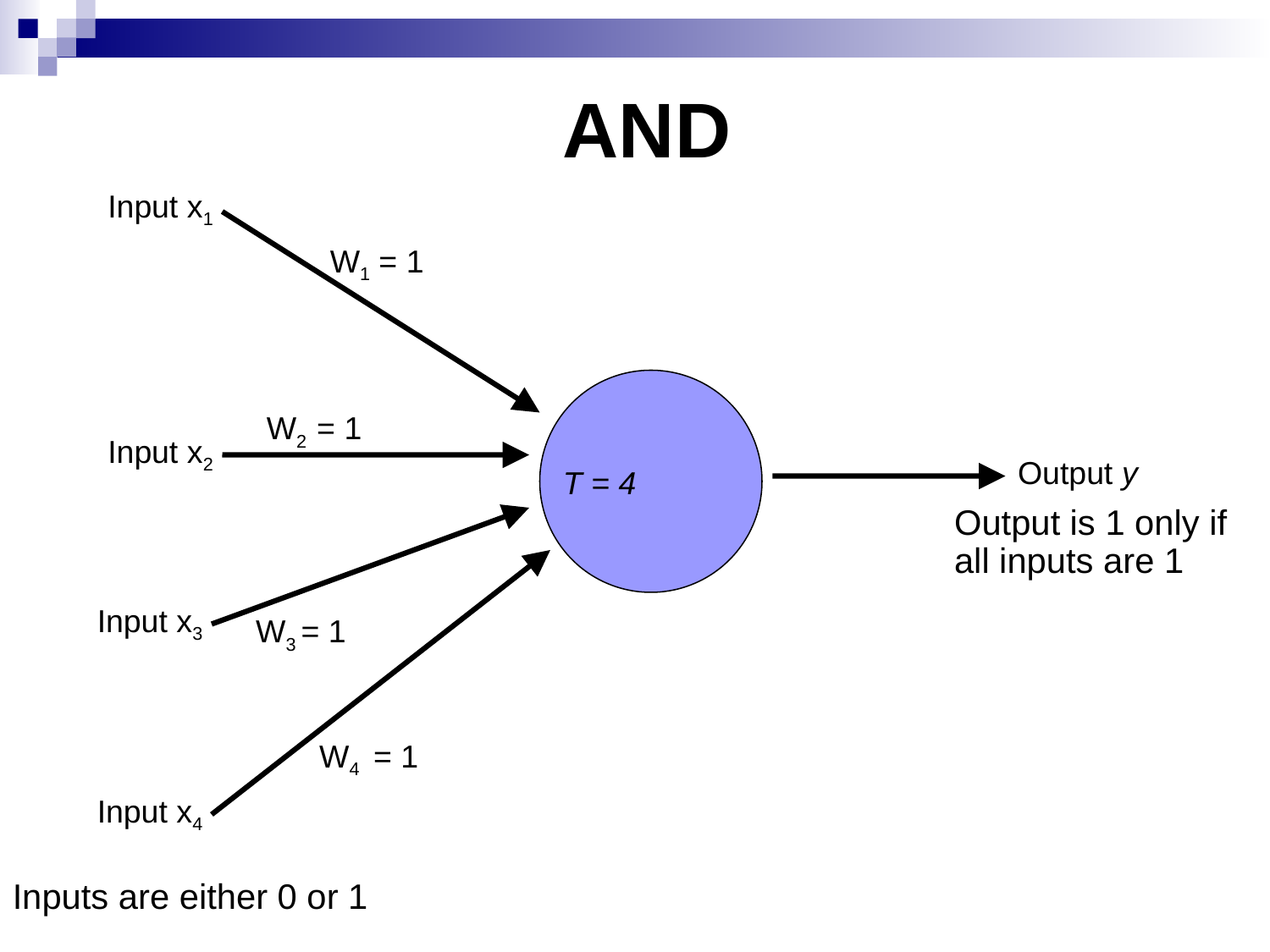

AND
Input x1

W1 = 1

W2  = 1
Input x2
Output y

T = 4

Input x3
W3 = 1
W4  = 1
Input x4
Output is 1 only if
all inputs are 1

Inputs are either 0 or 1